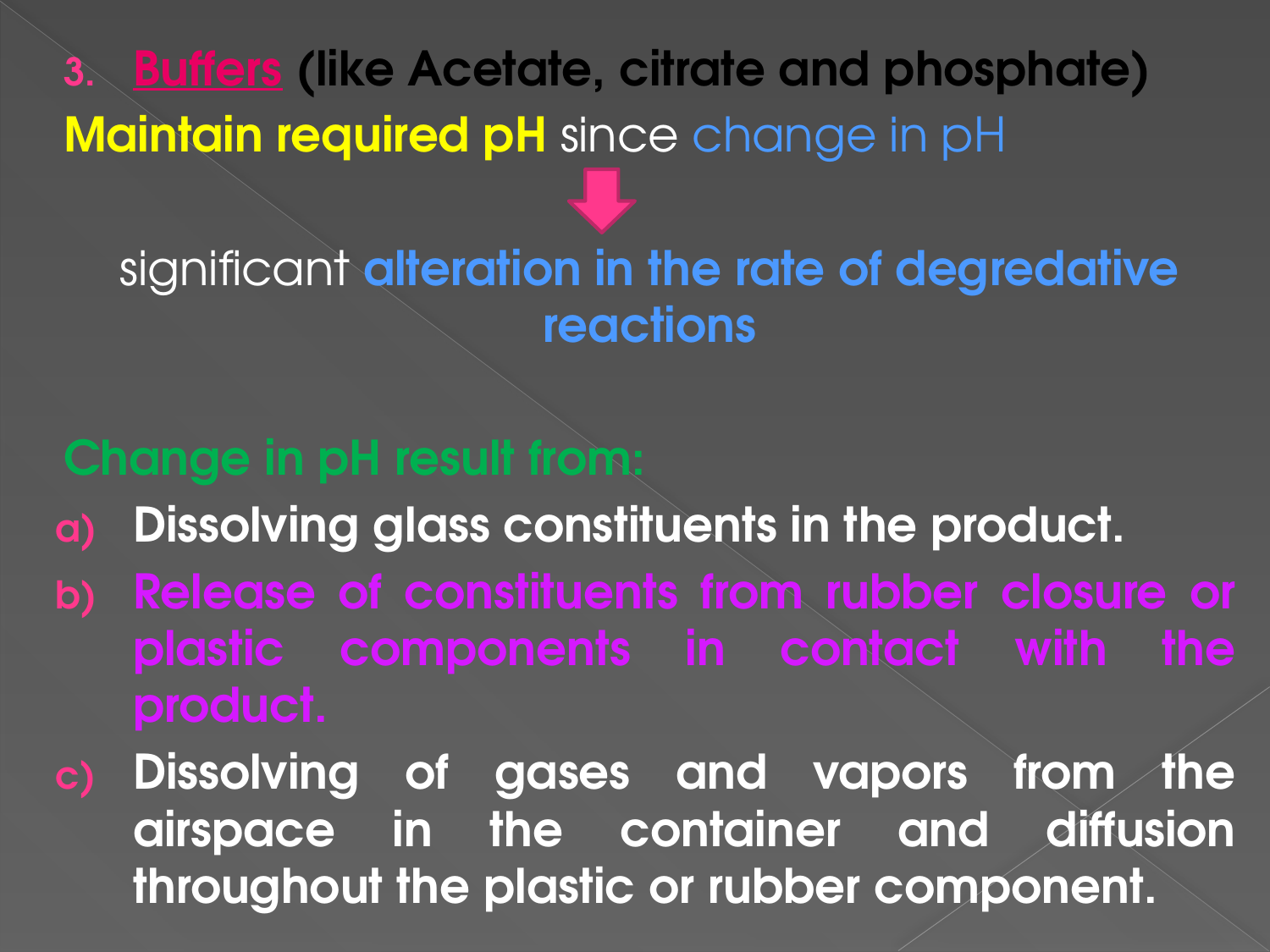

Buffers (like Acetate, citrate and phosphate)
Maintain required pH since change in pH

significant alteration in the rate of degredative reactions

Change in pH result from:
Dissolving glass constituents in the product.
Release of constituents from rubber closure or plastic components in contact with the product.
Dissolving of gases and vapors from the airspace in the container and diffusion throughout the plastic or rubber component.